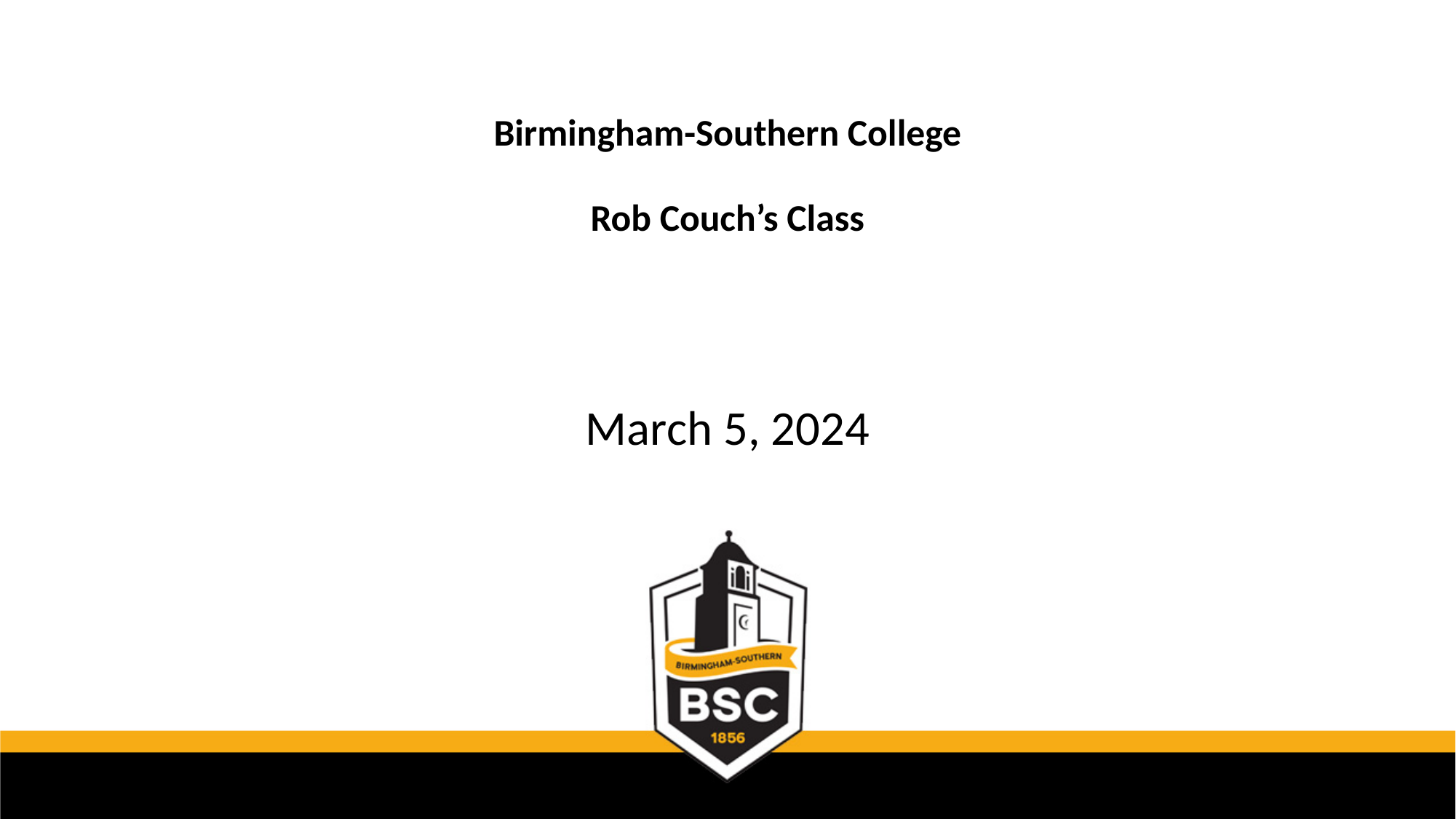

# Birmingham-Southern College Rob Couch’s Class
March 5, 2024